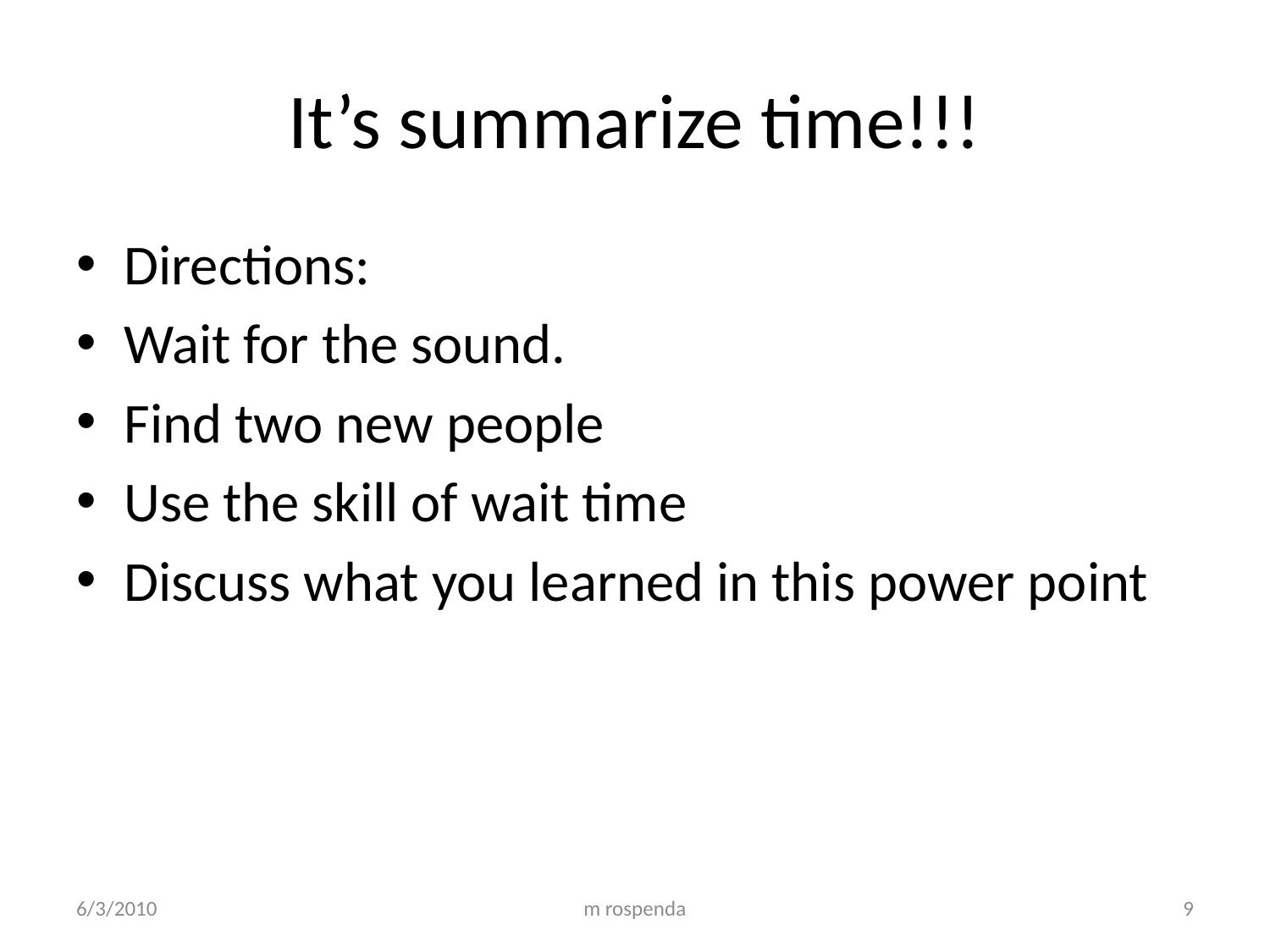

# It’s summarize time!!!
Directions:
Wait for the sound.
Find two new people
Use the skill of wait time
Discuss what you learned in this power point
6/3/2010
m rospenda
9